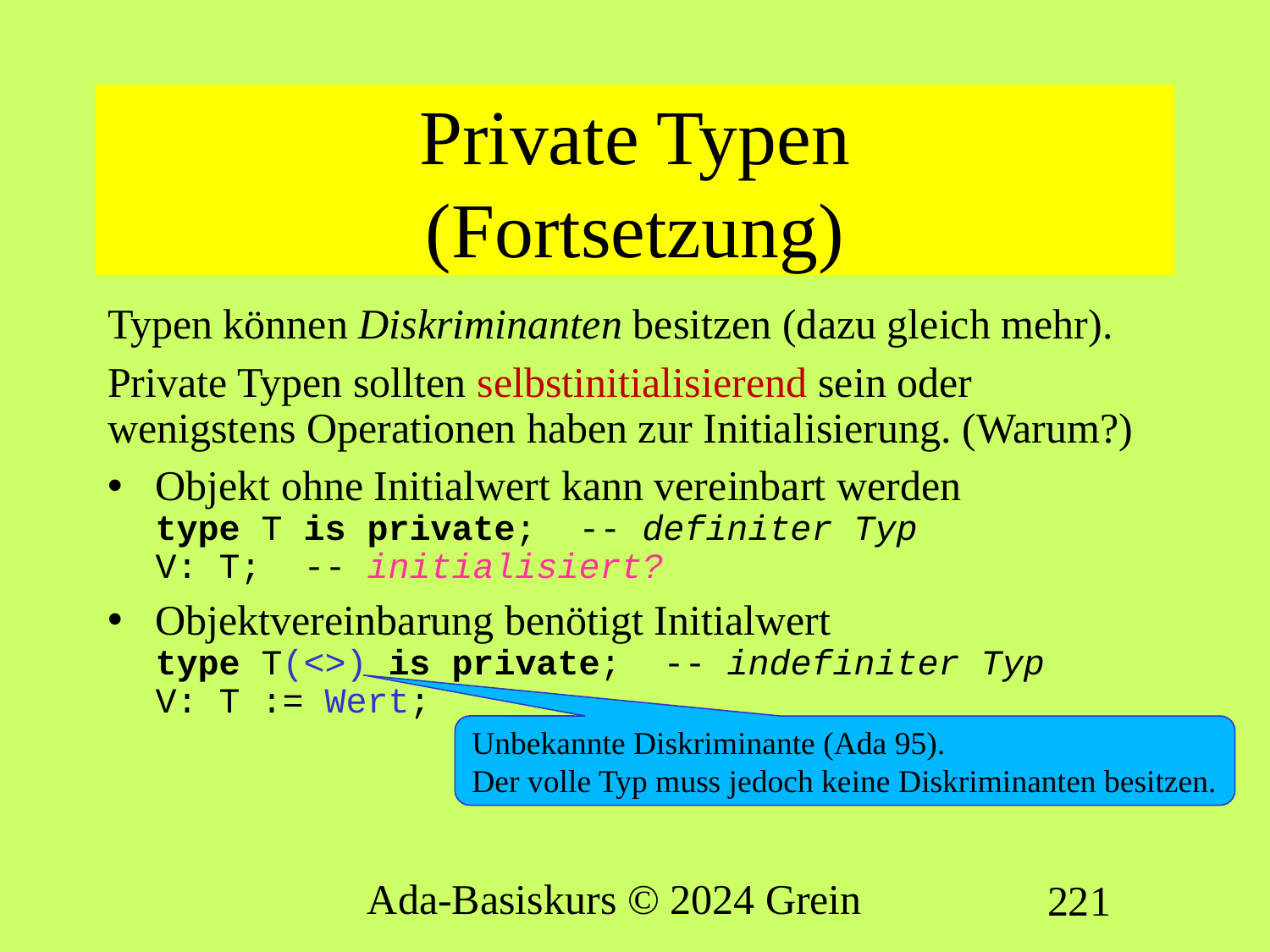

# Private Typen (Fortsetzung)
Typen können Diskriminanten besitzen (dazu gleich mehr).
Private Typen sollten selbstinitialisierend sein oder wenigstens Operationen haben zur Initialisierung. (Warum?)
Objekt ohne Initialwert kann vereinbart werden
type T is private;  -- definiter Typ
V: T;  -- initialisiert?
Objektvereinbarung benötigt Initialwert
type T(<>) is private;  -- indefiniter Typ
V: T := Wert;
Unbekannte Diskriminante (Ada 95).
Der volle Typ muss jedoch keine Diskriminanten besitzen.
Ada-Basiskurs © 2024 Grein
221